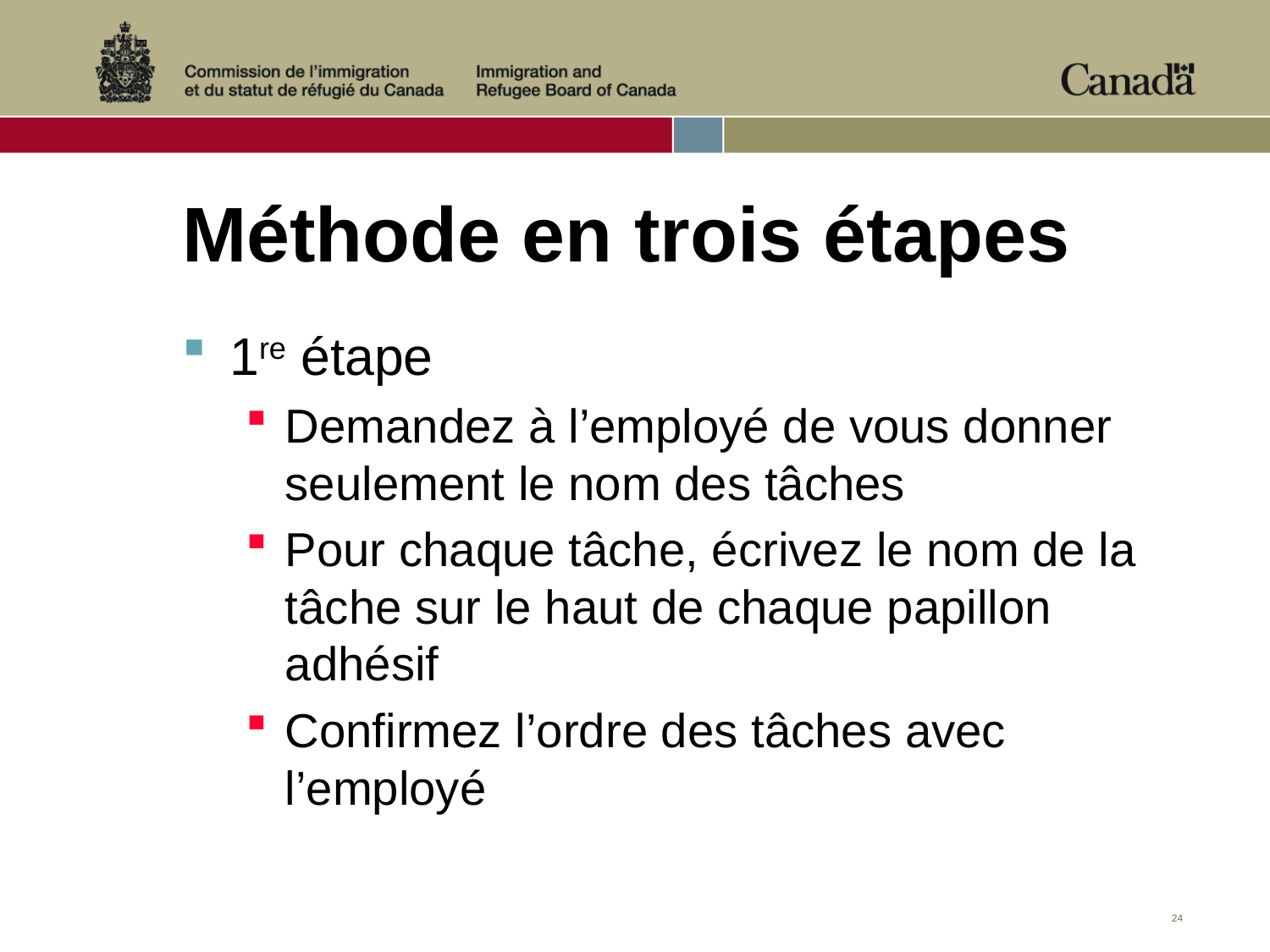

# Méthode en trois étapes
1re étape
Demandez à l’employé de vous donner seulement le nom des tâches
Pour chaque tâche, écrivez le nom de la tâche sur le haut de chaque papillon adhésif
Confirmez l’ordre des tâches avec l’employé
24